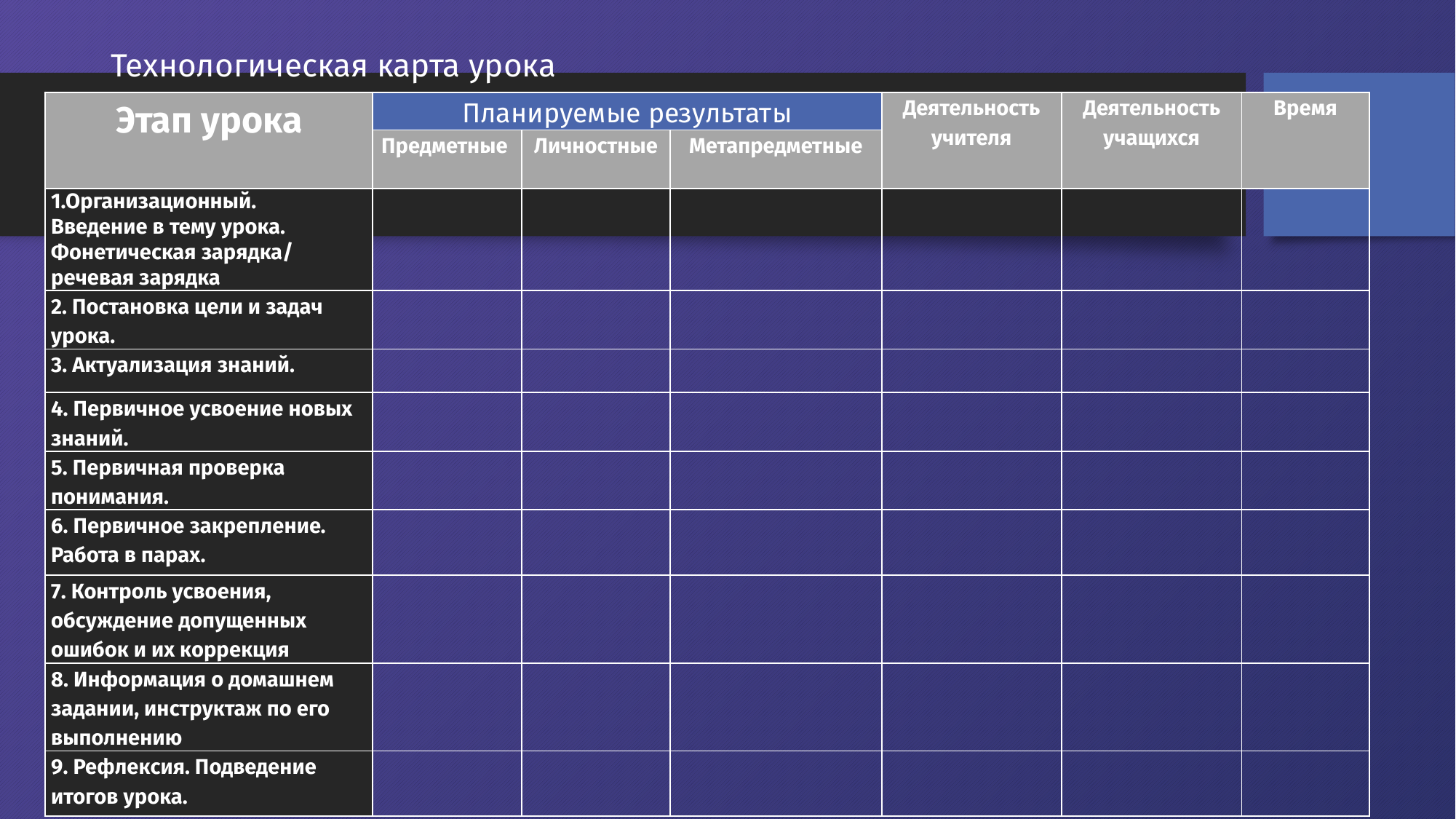

# Технологическая карта урока
| Этап урока | Планируемые результаты |  |  | Деятельность учителя | Деятельность учащихся | Время |
| --- | --- | --- | --- | --- | --- | --- |
|  | Предметные | Личностные | Метапредметные |  |  |  |
| 1.Организационный. Введение в тему урока. Фонетическая зарядка/ речевая зарядка |  |  |  |  |  |  |
| 2. Постановка цели и задач урока. |  |  |  |  |  |  |
| 3. Актуализация знаний. |  |  |  |  |  |  |
| 4. Первичное усвоение новых знаний. |  |  |  |  |  |  |
| 5. Первичная проверка понимания. |  |  |  |  |  |  |
| 6. Первичное закрепление. Работа в парах. |  |  |  |  |  |  |
| 7. Контроль усвоения, обсуждение допущенных ошибок и их коррекция |  |  |  |  |  |  |
| 8. Информация о домашнем задании, инструктаж по его выполнению |  |  |  |  |  |  |
| 9. Рефлексия. Подведение итогов урока. |  |  |  |  |  |  |